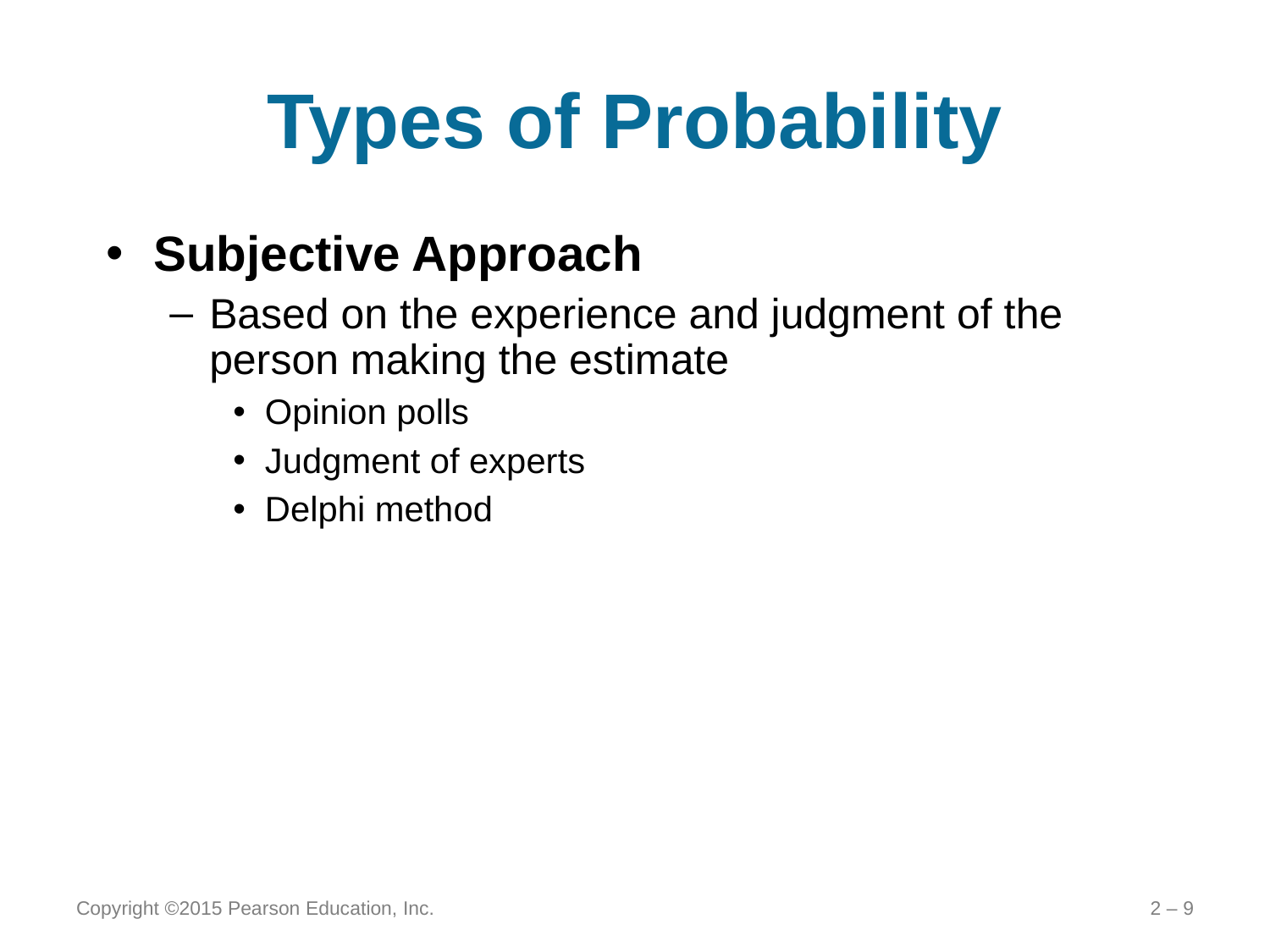

# Types of Probability
Subjective Approach
Based on the experience and judgment of the person making the estimate
Opinion polls
Judgment of experts
Delphi method
Copyright ©2015 Pearson Education, Inc.
2 – 9